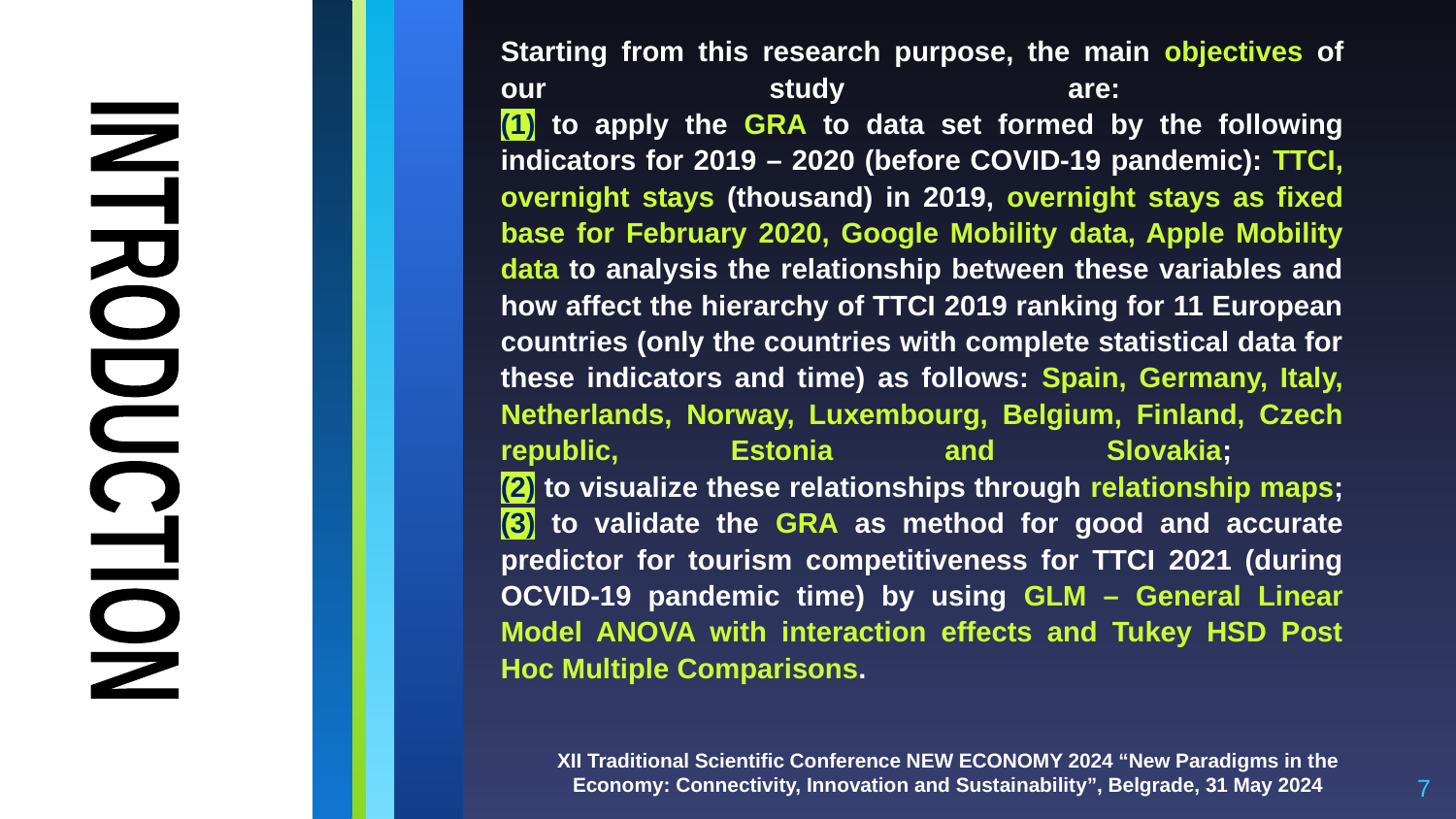

# Starting from this research purpose, the main objectives of our study are: (1) to apply the GRA to data set formed by the following indicators for 2019 – 2020 (before COVID-19 pandemic): TTCI, overnight stays (thousand) in 2019, overnight stays as fixed base for February 2020, Google Mobility data, Apple Mobility data to analysis the relationship between these variables and how affect the hierarchy of TTCI 2019 ranking for 11 European countries (only the countries with complete statistical data for these indicators and time) as follows: Spain, Germany, Italy, Netherlands, Norway, Luxembourg, Belgium, Finland, Czech republic, Estonia and Slovakia; (2) to visualize these relationships through relationship maps; (3) to validate the GRA as method for good and accurate predictor for tourism competitiveness for TTCI 2021 (during OCVID-19 pandemic time) by using GLM – General Linear Model ANOVA with interaction effects and Tukey HSD Post Hoc Multiple Comparisons.
INTRODUCTION
XII Traditional Scientific Conference NEW ECONOMY 2024 “New Paradigms in the Economy: Connectivity, Innovation and Sustainability”, Belgrade, 31 May 2024

7